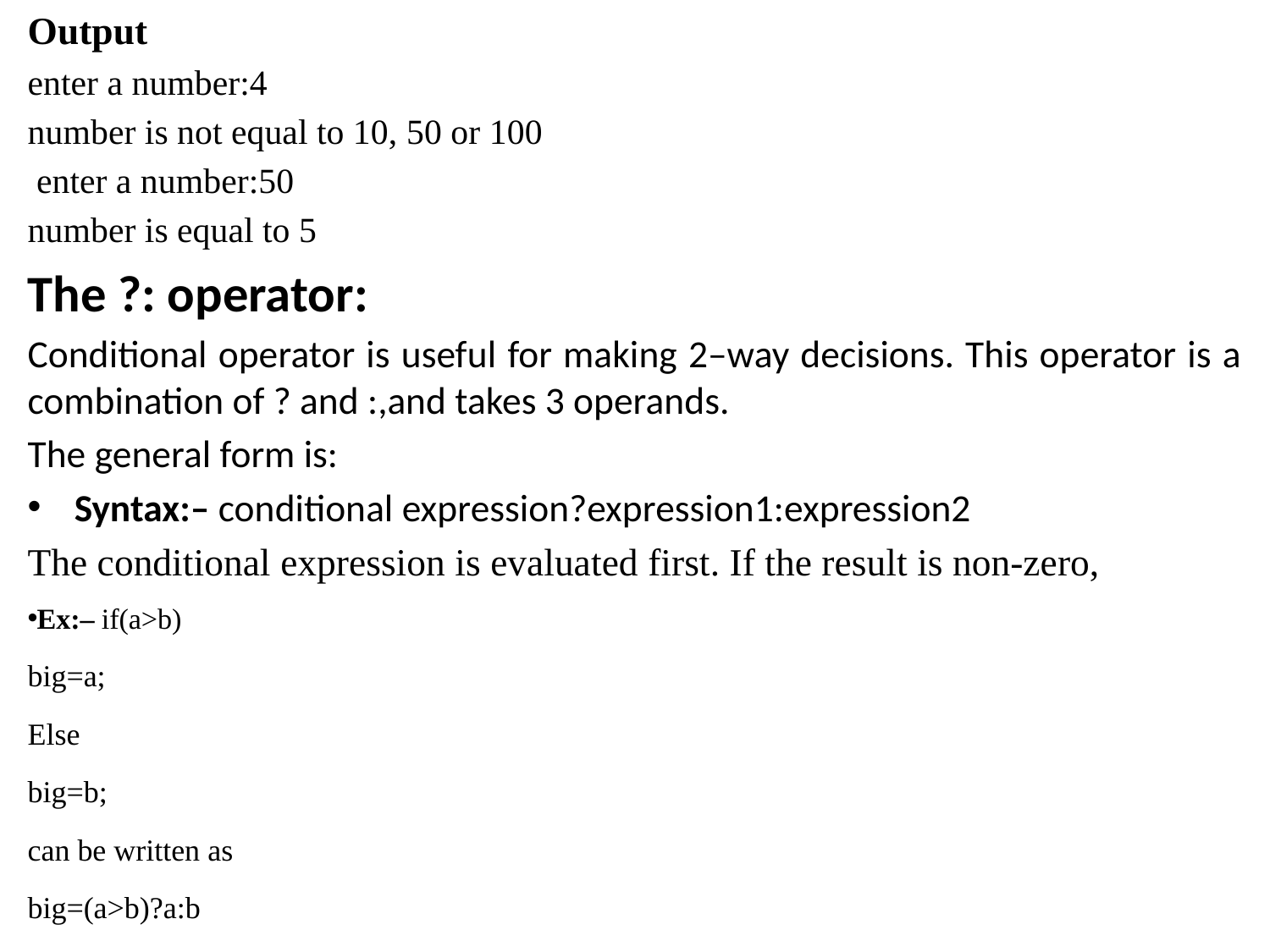

Output
enter a number:4
number is not equal to 10, 50 or 100
 enter a number:50
number is equal to 5
The ?: operator:
Conditional operator is useful for making 2–way decisions. This operator is a combination of ? and :,and takes 3 operands.
The general form is:
Syntax:– conditional expression?expression1:expression2
The conditional expression is evaluated first. If the result is non-zero,
Ex:– if(a>b)
big=a;
Else
big=b;
can be written as
big=(a>b)?a:b